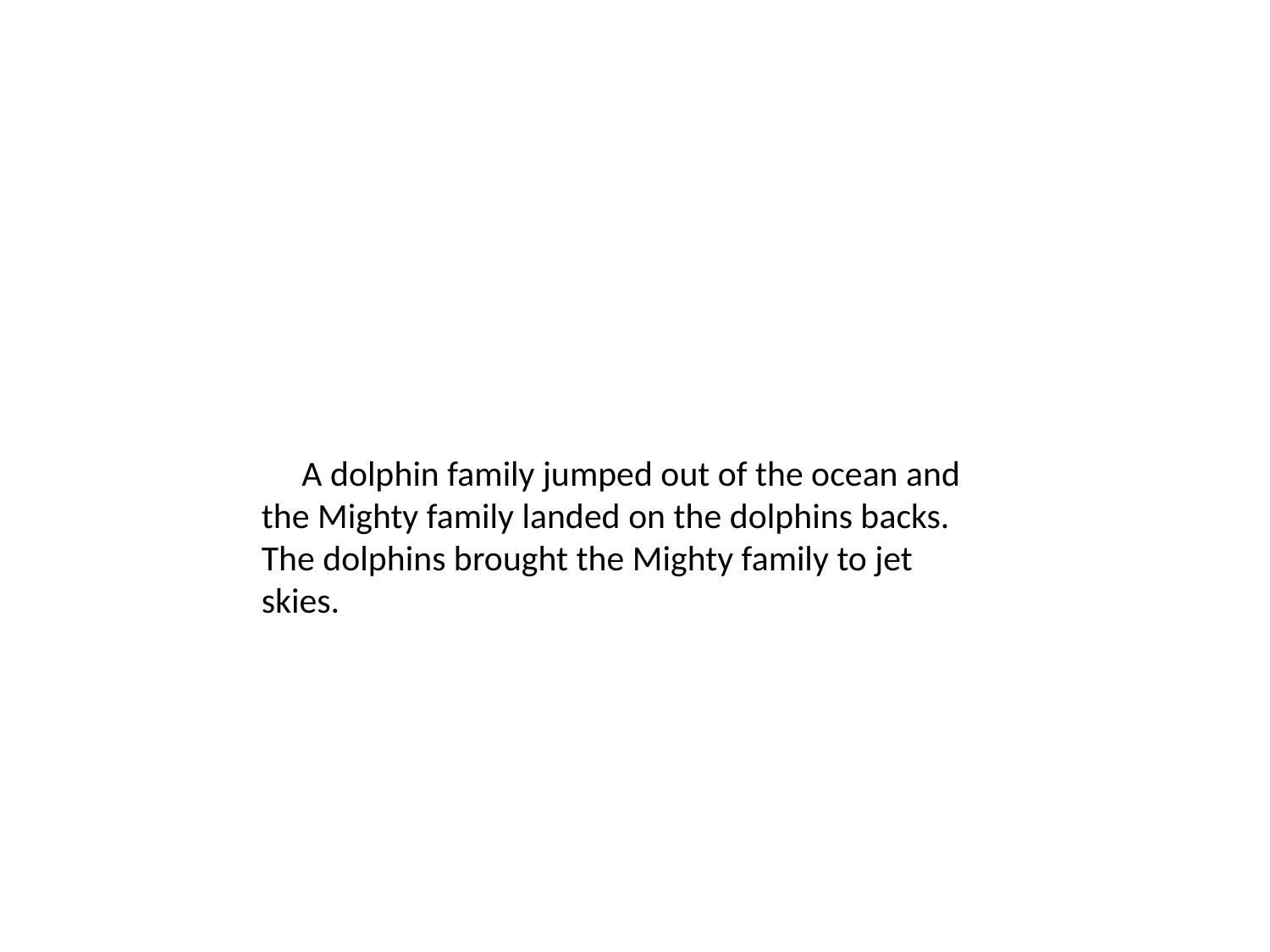

A dolphin family jumped out of the ocean and the Mighty family landed on the dolphins backs. The dolphins brought the Mighty family to jet skies.